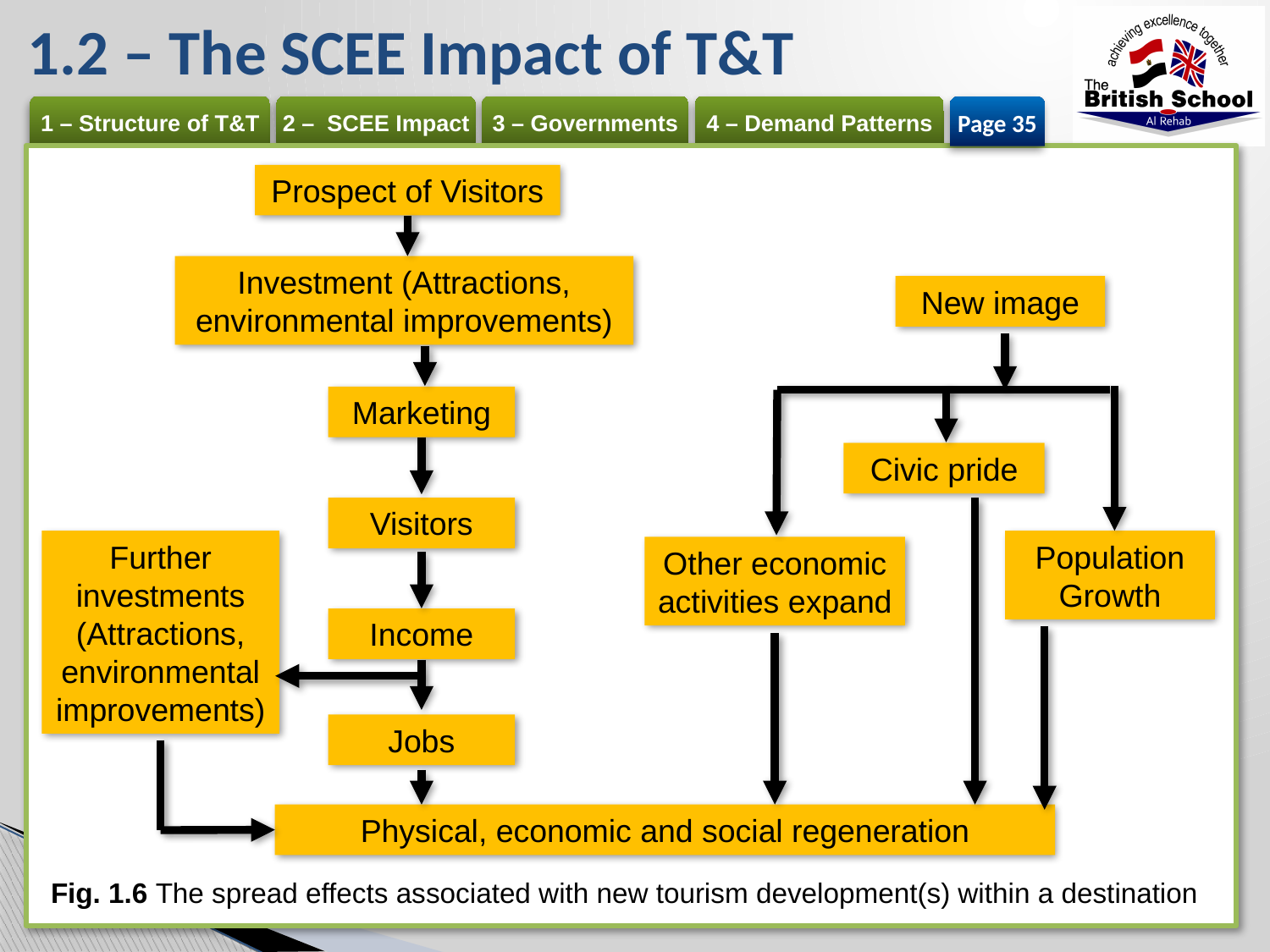

# 1.2 – The SCEE Impact of T&T
Page 35
Prospect of Visitors
Investment (Attractions, environmental improvements)
New image
Marketing
Civic pride
Visitors
Further investments (Attractions, environmental improvements)
Population Growth
Other economic activities expand
Income
Jobs
Physical, economic and social regeneration
Fig. 1.6 The spread effects associated with new tourism development(s) within a destination